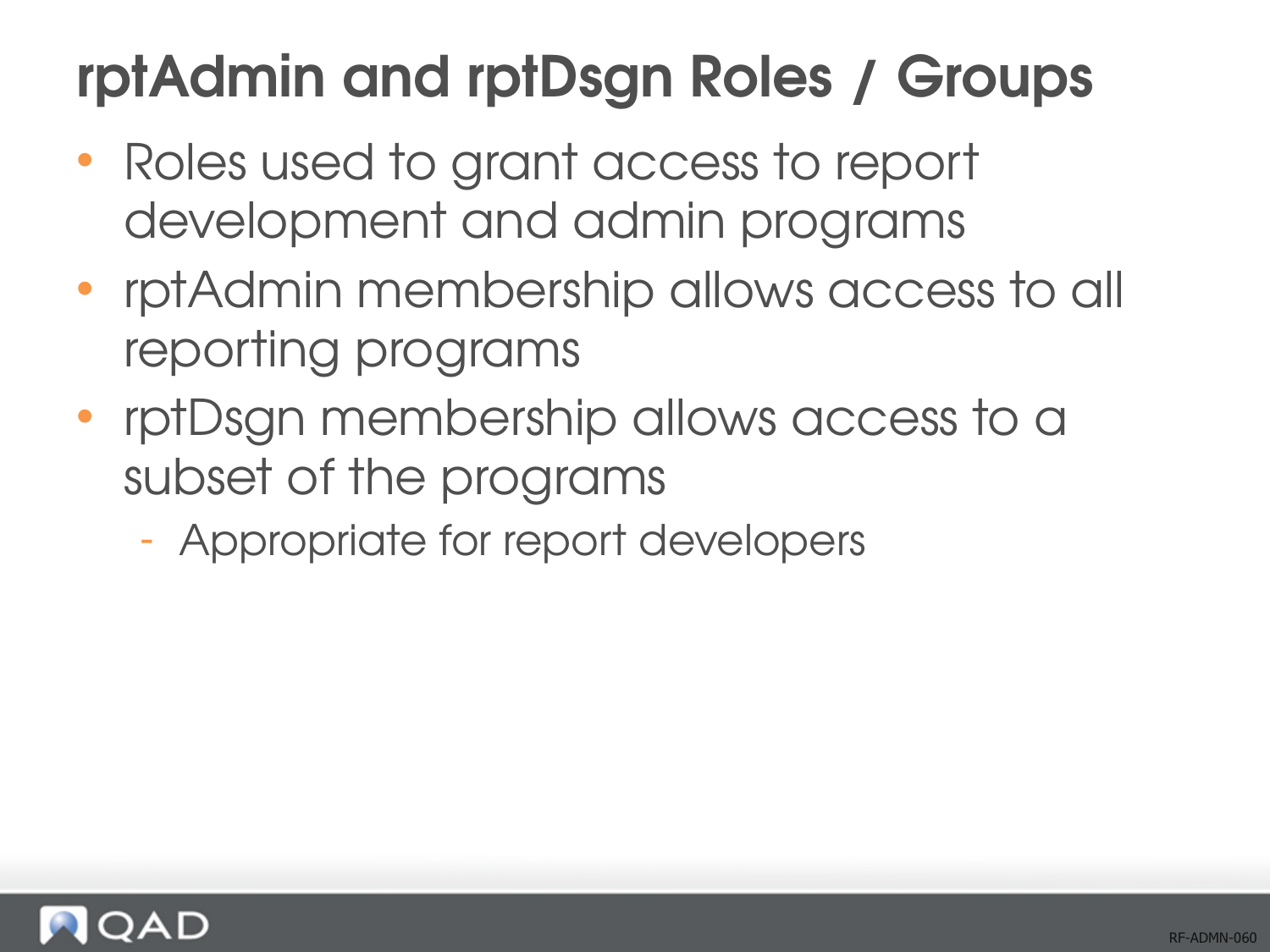

# rptAdmin and rptDsgn Roles / Groups
Roles used to grant access to report development and admin programs
rptAdmin membership allows access to all reporting programs
rptDsgn membership allows access to a subset of the programs
Appropriate for report developers
RF-ADMN-060